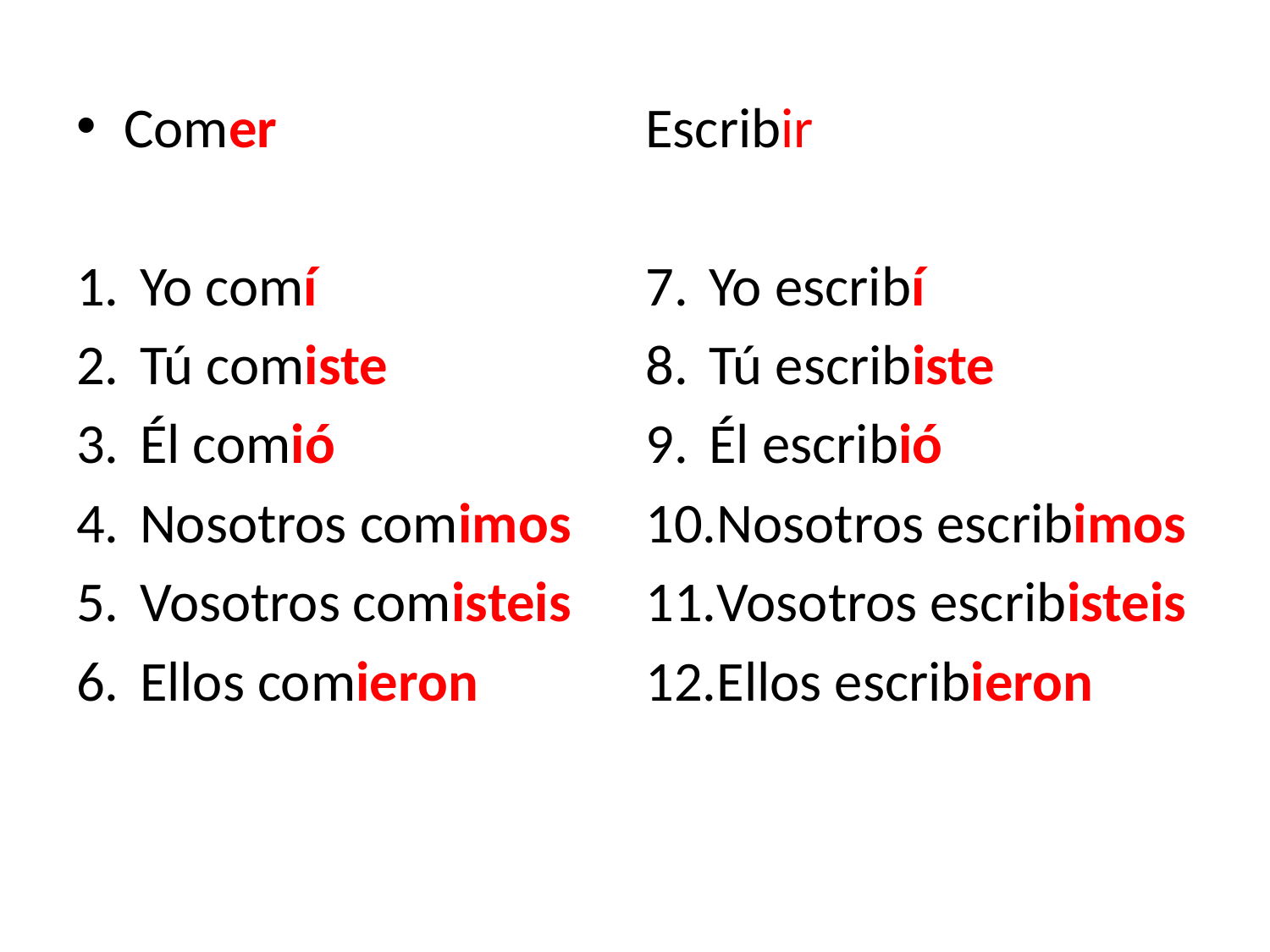

#
Comer

Yo comí
Tú comiste
Él comió
Nosotros comimos
Vosotros comisteis
Ellos comieron

Escribir

Yo escribí
Tú escribiste
Él escribió
Nosotros escribimos
Vosotros escribisteis
Ellos escribieron